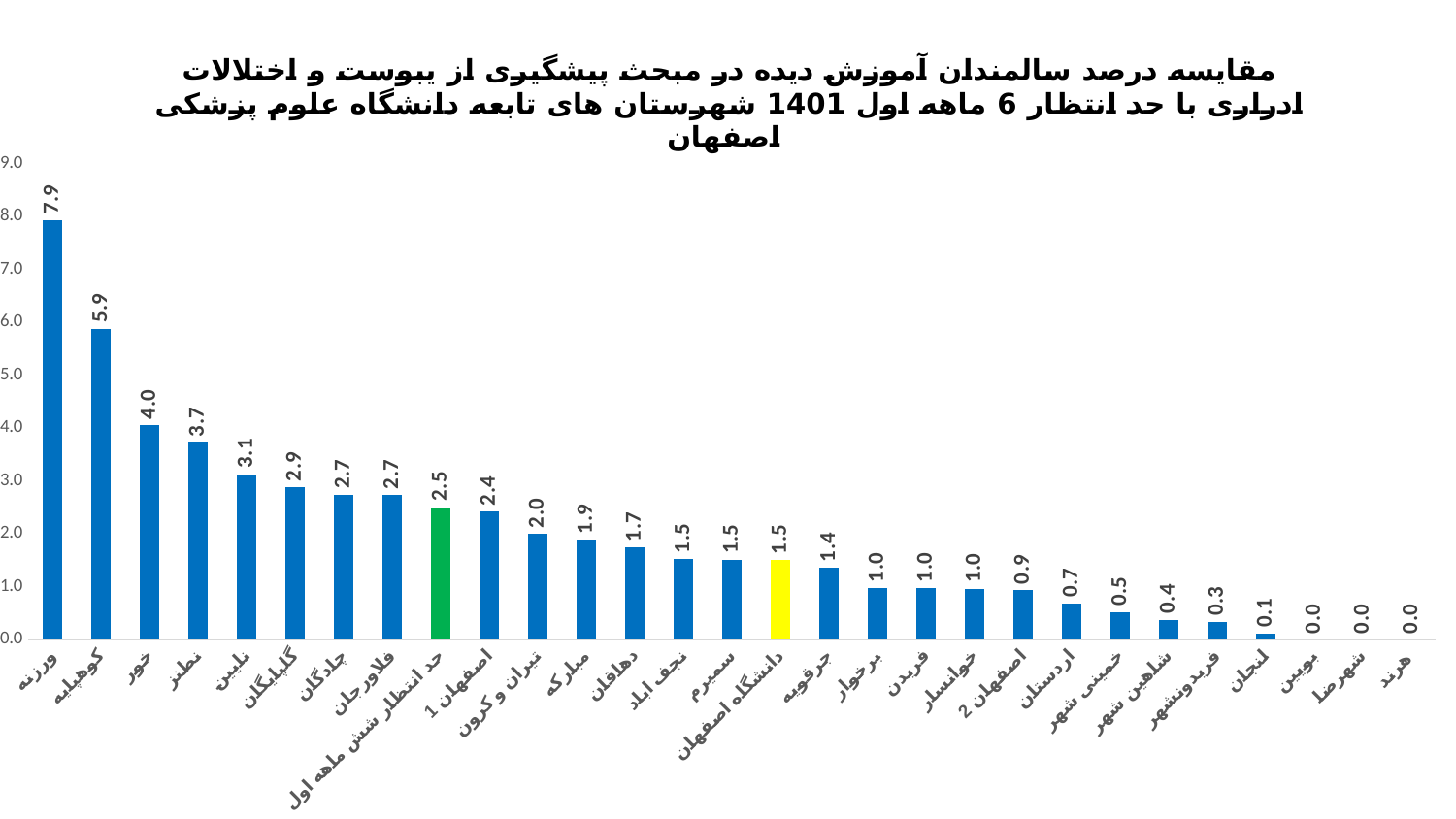

### Chart: مقایسه درصد سالمندان آموزش دیده در مبحث پیشگیری از یبوست و اختلالات ادراری با حد انتظار 6 ماهه اول 1401 شهرستان های تابعه دانشگاه علوم پزشکی اصفهان

| Category | درصد سالمند  آموزش دیده |
|---|---|
| ورزنه | 7.928703134603565 |
| کوهپایه | 5.87262200165426 |
| خور | 4.047542563443623 |
| نطنز | 3.7192474674384948 |
| نایین | 3.125962426855559 |
| گلپایگان | 2.8759736369083284 |
| چادگان | 2.7344541219363987 |
| فلاورجان | 2.7259539151850474 |
| حد انتظار شش ماهه اول | 2.5 |
| اصفهان 1 | 2.4122291281706705 |
| تیران و کرون | 1.995841995841996 |
| مبارکه | 1.881645604854423 |
| دهاقان | 1.7410228509249184 |
| نجف اباد | 1.5153826595474194 |
| سمیرم | 1.5074823943661972 |
| دانشگاه اصفهان | 1.4959487846353905 |
| جرقویه | 1.3557576797666038 |
| برخوار | 0.9737385659486574 |
| فریدن | 0.9731113956466069 |
| خوانسار | 0.9586578789694428 |
| اصفهان 2 | 0.9332693473428976 |
| اردستان | 0.6818181818181818 |
| خمینی شهر | 0.5131631698516638 |
| شاهین شهر | 0.37240242203712653 |
| فریدونشهر | 0.3340538416191786 |
| لنجان | 0.11114884683071412 |
| بویین | 0.0 |
| شهرضا | 0.0 |
| هرند  | 0.0 |